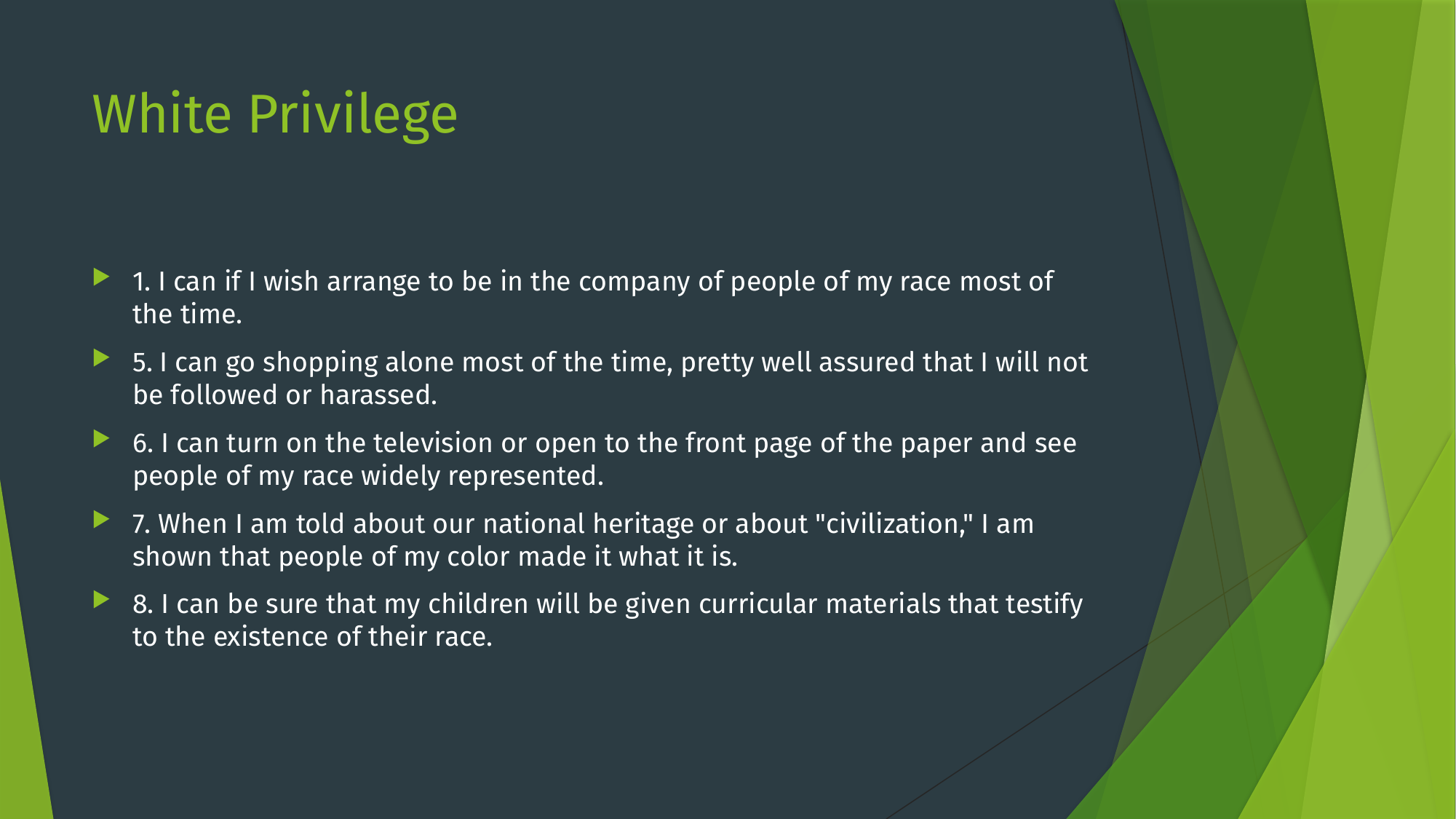

# White Privilege
1. I can if I wish arrange to be in the company of people of my race most of the time.
5. I can go shopping alone most of the time, pretty well assured that I will not be followed or harassed.
6. I can turn on the television or open to the front page of the paper and see people of my race widely represented.
7. When I am told about our national heritage or about "civilization," I am shown that people of my color made it what it is.
8. I can be sure that my children will be given curricular materials that testify to the existence of their race.